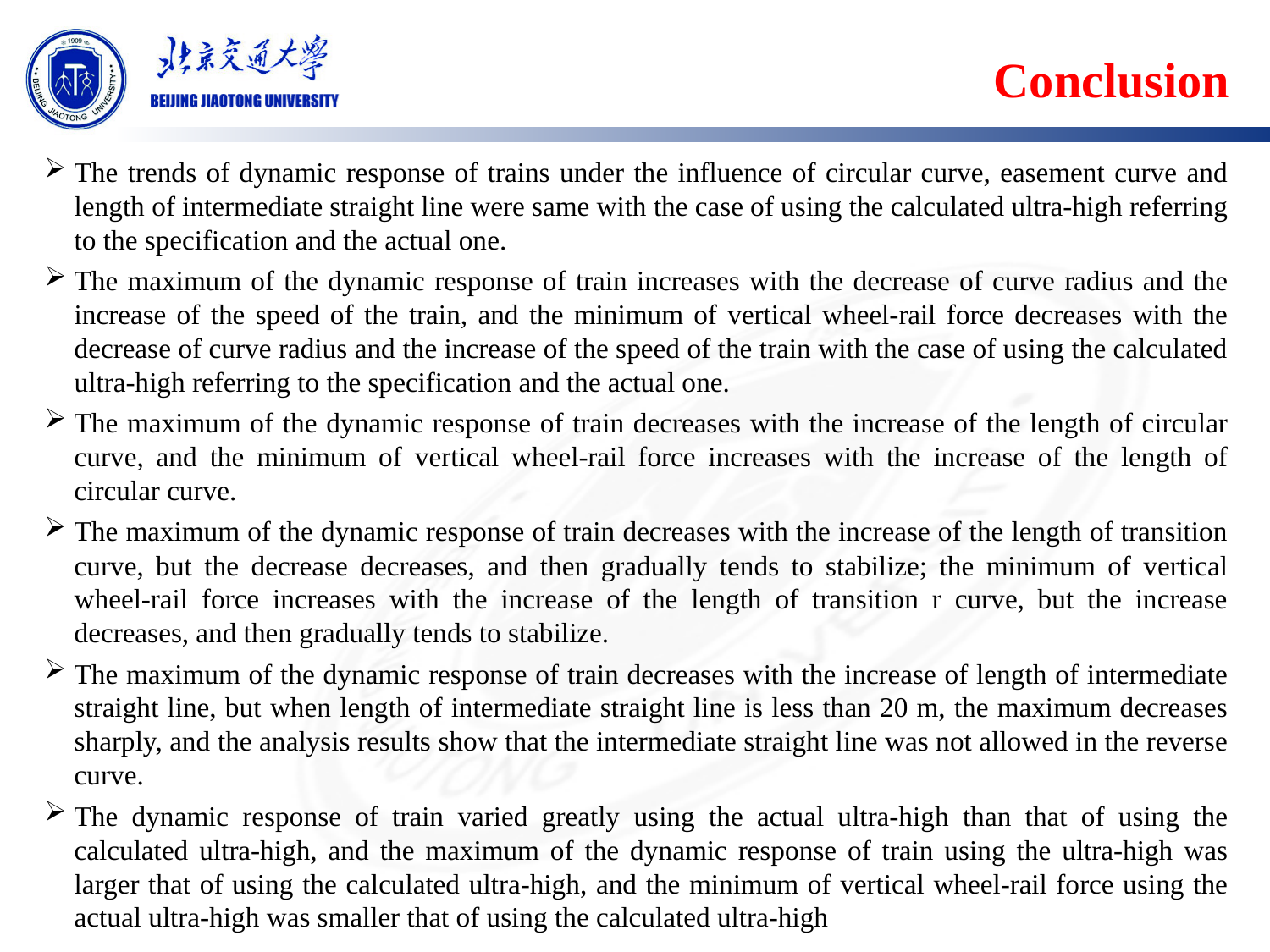

Conclusion
The trends of dynamic response of trains under the influence of circular curve, easement curve and length of intermediate straight line were same with the case of using the calculated ultra-high referring to the specification and the actual one.
The maximum of the dynamic response of train increases with the decrease of curve radius and the increase of the speed of the train, and the minimum of vertical wheel-rail force decreases with the decrease of curve radius and the increase of the speed of the train with the case of using the calculated ultra-high referring to the specification and the actual one.
The maximum of the dynamic response of train decreases with the increase of the length of circular curve, and the minimum of vertical wheel-rail force increases with the increase of the length of circular curve.
The maximum of the dynamic response of train decreases with the increase of the length of transition curve, but the decrease decreases, and then gradually tends to stabilize; the minimum of vertical wheel-rail force increases with the increase of the length of transition r curve, but the increase decreases, and then gradually tends to stabilize.
The maximum of the dynamic response of train decreases with the increase of length of intermediate straight line, but when length of intermediate straight line is less than 20 m, the maximum decreases sharply, and the analysis results show that the intermediate straight line was not allowed in the reverse curve.
The dynamic response of train varied greatly using the actual ultra-high than that of using the calculated ultra-high, and the maximum of the dynamic response of train using the ultra-high was larger that of using the calculated ultra-high, and the minimum of vertical wheel-rail force using the actual ultra-high was smaller that of using the calculated ultra-high